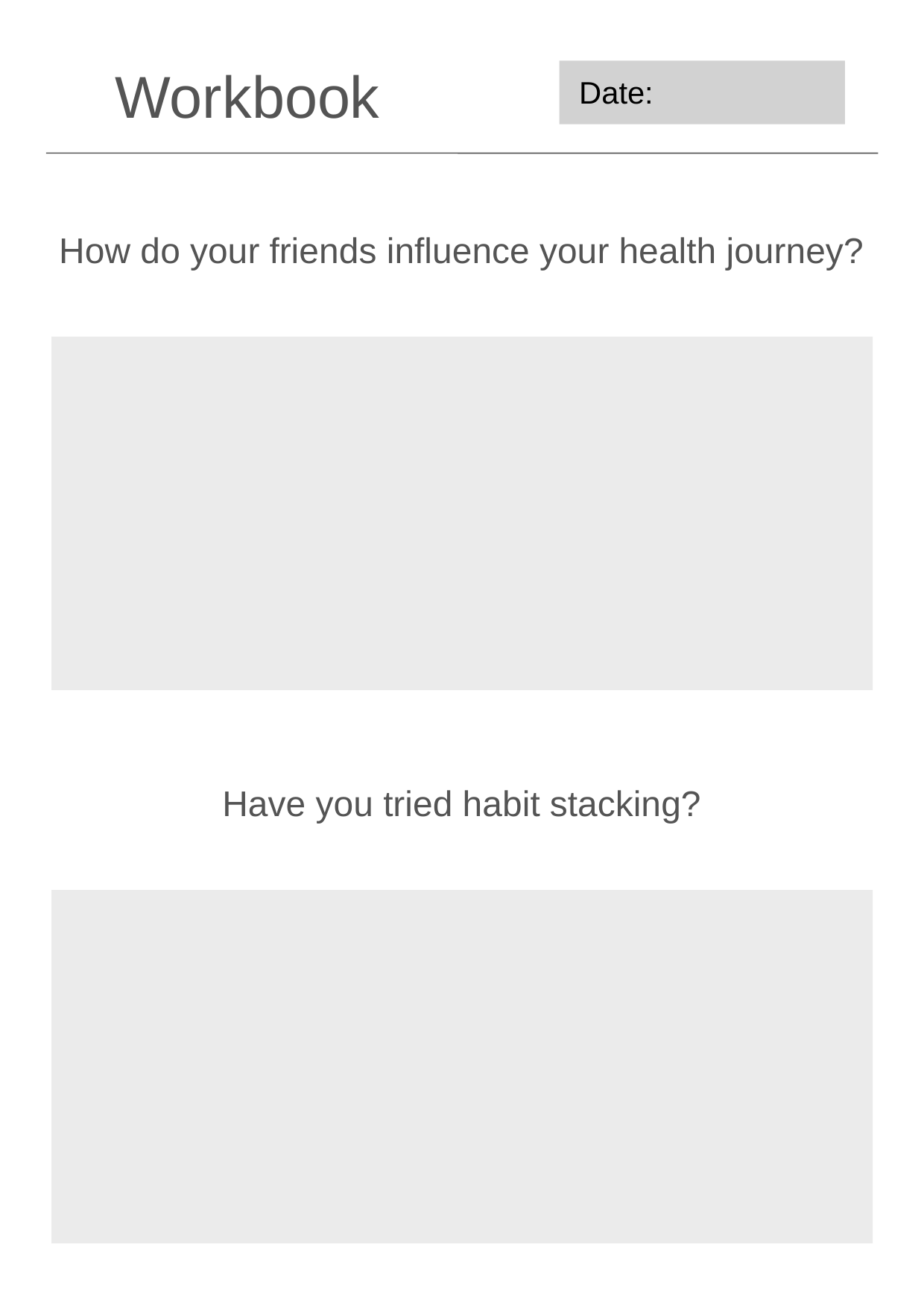

Workbook

Date:

How do your friends influence your health journey?

Have you tried habit stacking?